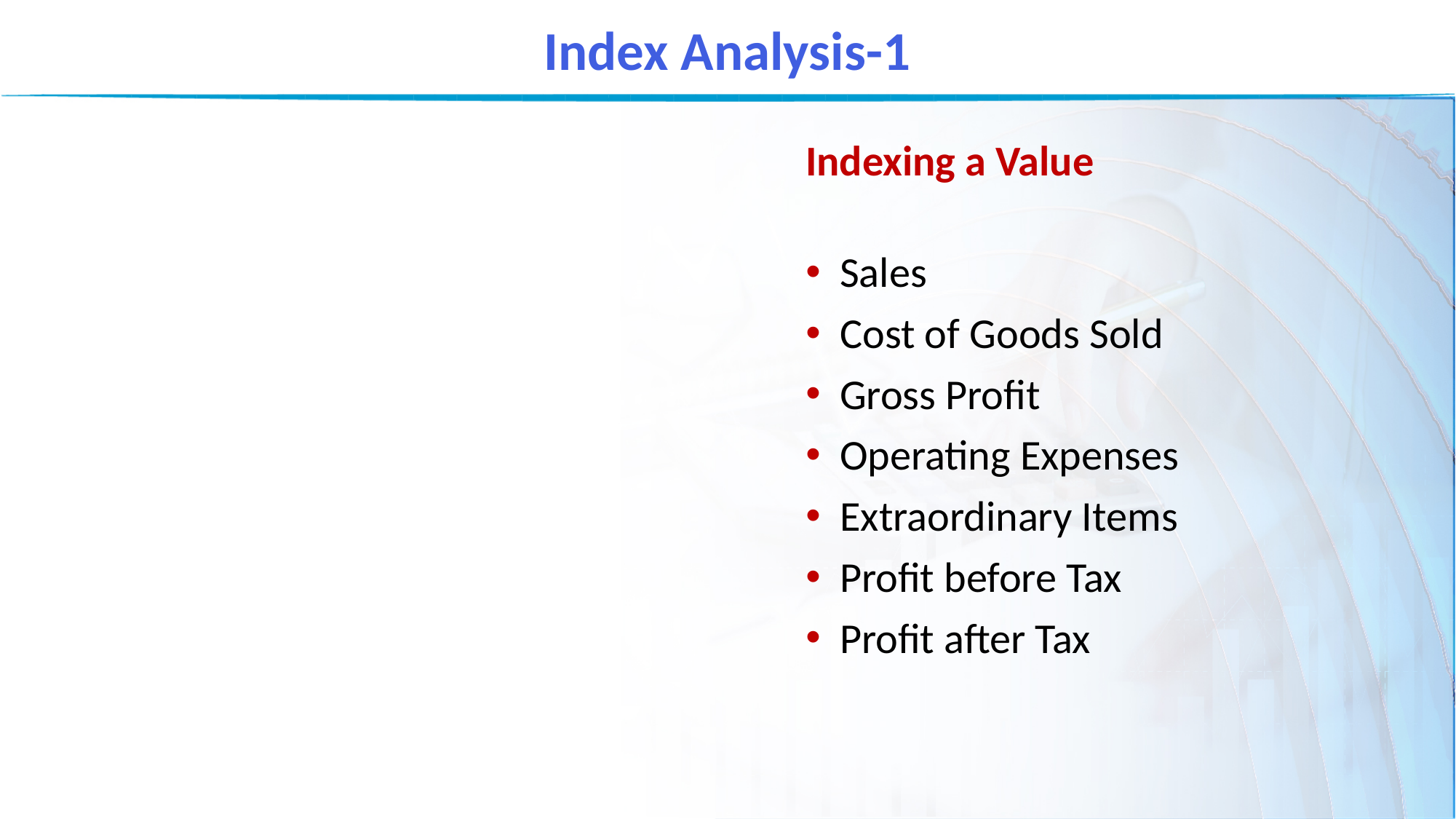

Index Analysis-1
Indexing a Value

Sales
Cost of Goods Sold
Gross Profit
Operating Expenses
Extraordinary Items
Profit before Tax
Profit after Tax